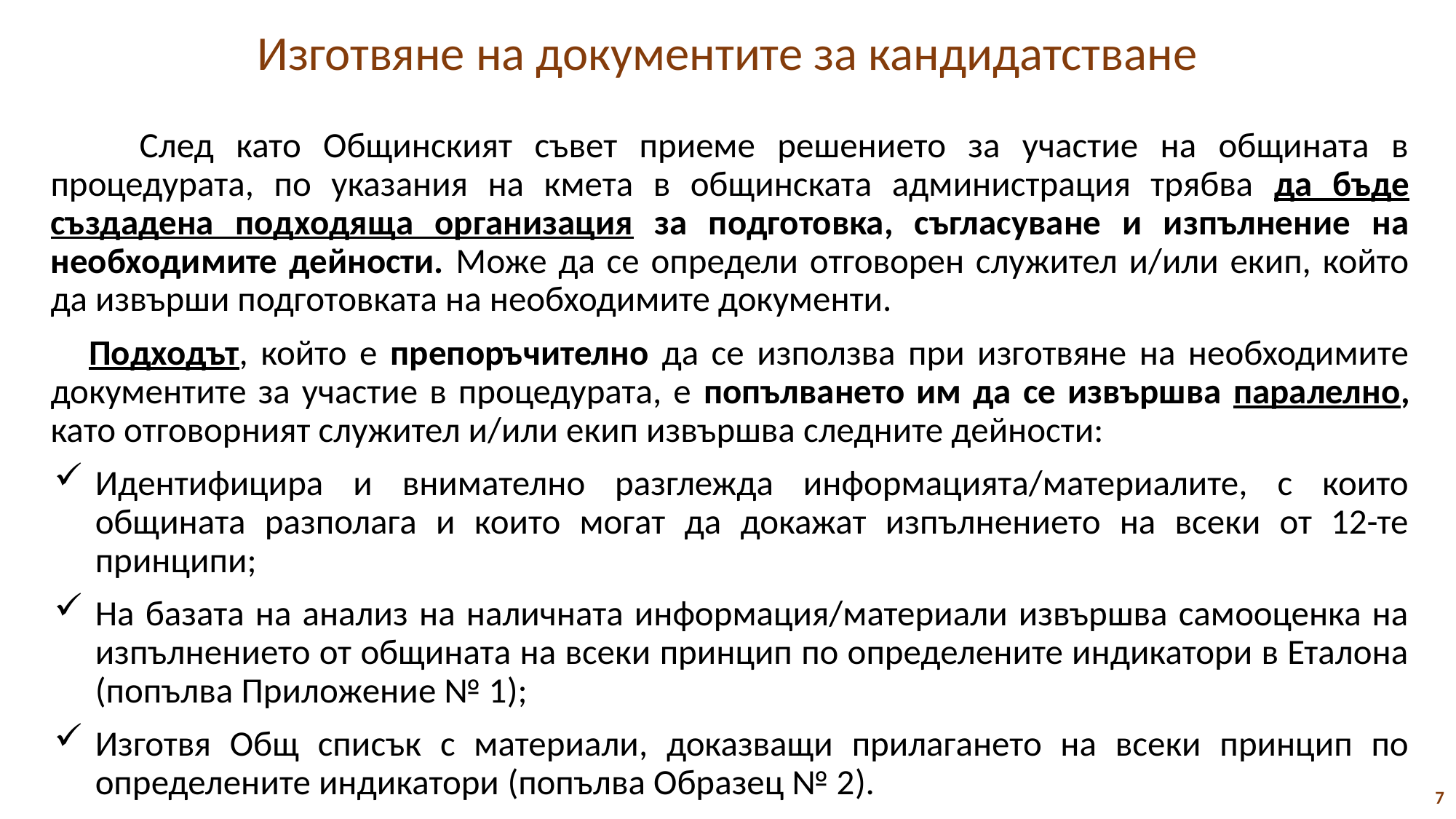

# Изготвяне на документите за кандидатстване
    След като Общинският съвет приеме решението за участие на общината в процедурата, по указания на кмета в общинската администрация трябва да бъде създадена подходяща организация за подготовка, съгласуване и изпълнение на необходимите дейности. Може да се определи отговорен служител и/или екип, който да извърши подготовката на необходимите документи.
   Подходът, който е препоръчително да се използва при изготвяне на необходимите документите за участие в процедурата, е попълването им да се извършва паралелно, като отговорният служител и/или екип извършва следните дейности:
Идентифицира и внимателно разглежда информацията/материалите, с които общината разполага и които могат да докажат изпълнението на всеки от 12-те принципи;
На базата на анализ на наличната информация/материали извършва самооценка на изпълнението от общината на всеки принцип по определените индикатори в Еталона (попълва Приложение № 1);
Изготвя Общ списък с материали, доказващи прилагането на всеки принцип по определените индикатори (попълва Образец № 2).

7